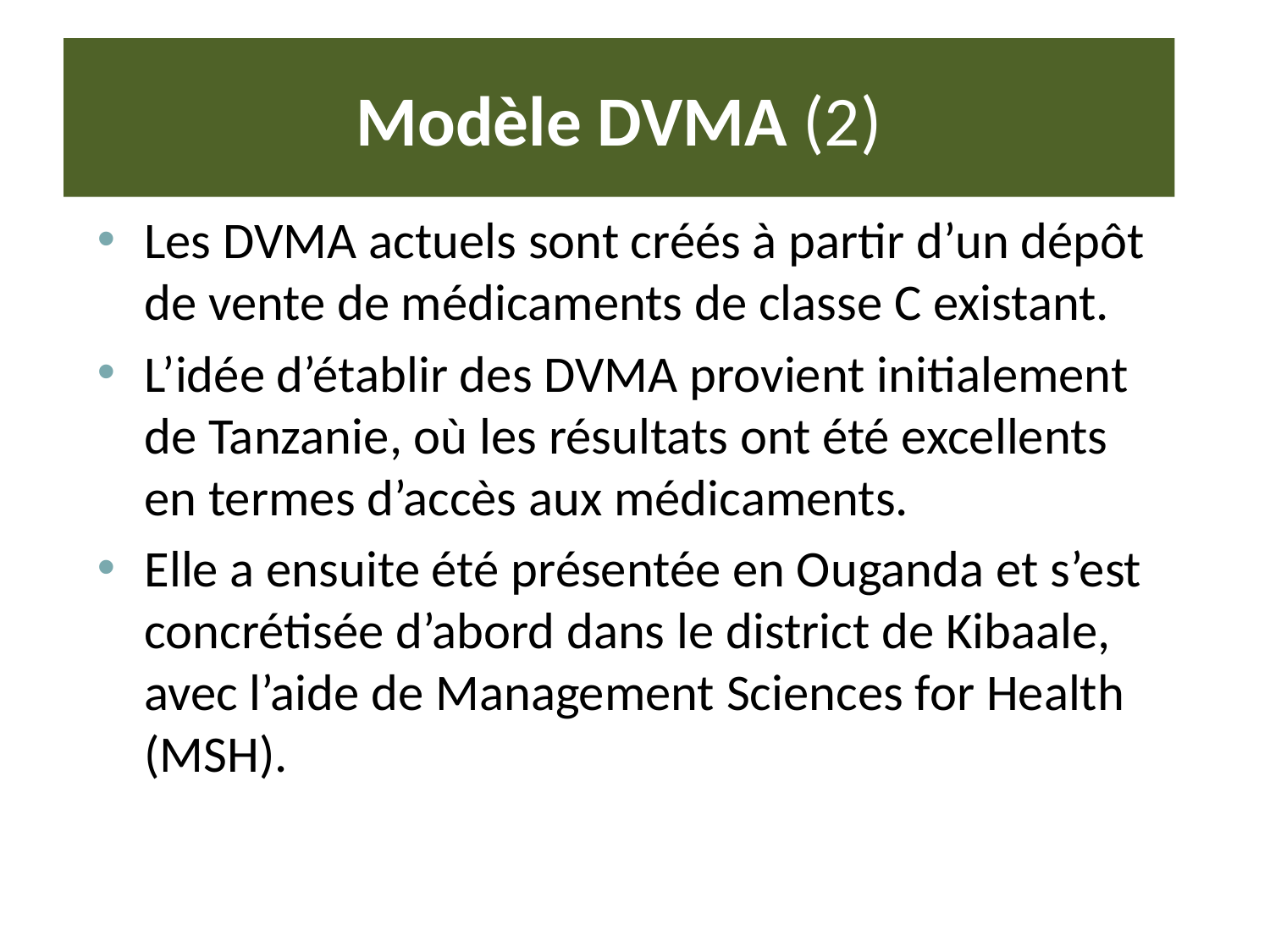

# Modèle DVMA (2)
Les DVMA actuels sont créés à partir d’un dépôt de vente de médicaments de classe C existant.
L’idée d’établir des DVMA provient initialement de Tanzanie, où les résultats ont été excellents en termes d’accès aux médicaments.
Elle a ensuite été présentée en Ouganda et s’est concrétisée d’abord dans le district de Kibaale, avec l’aide de Management Sciences for Health (MSH).